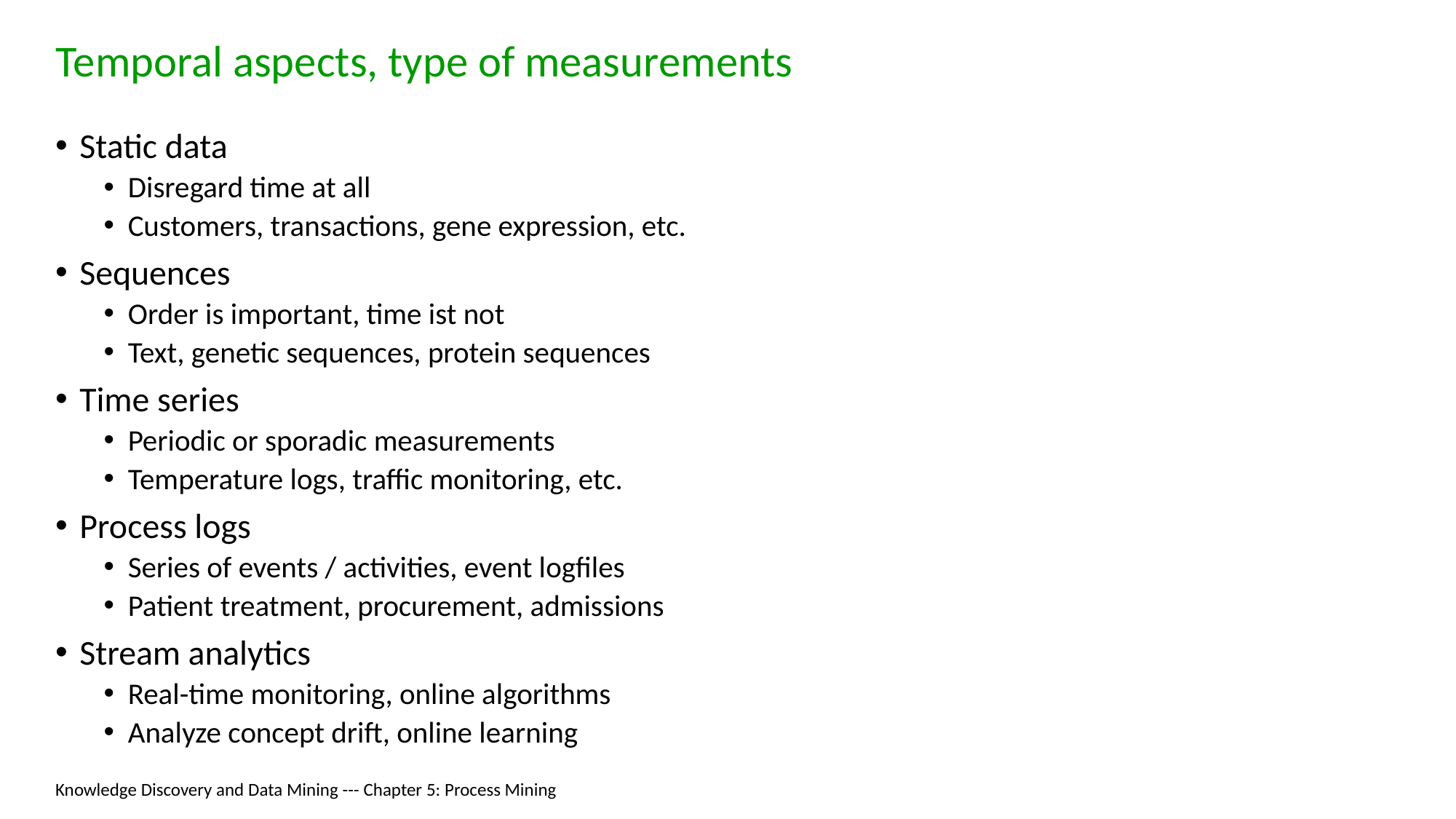

# Temporal aspects, type of measurements
Static data
Disregard time at all
Customers, transactions, gene expression, etc.
Sequences
Order is important, time ist not
Text, genetic sequences, protein sequences
Time series
Periodic or sporadic measurements
Temperature logs, traffic monitoring, etc.
Process logs
Series of events / activities, event logfiles
Patient treatment, procurement, admissions
Stream analytics
Real-time monitoring, online algorithms
Analyze concept drift, online learning

Knowledge Discovery and Data Mining --- Chapter 5: Process Mining
39